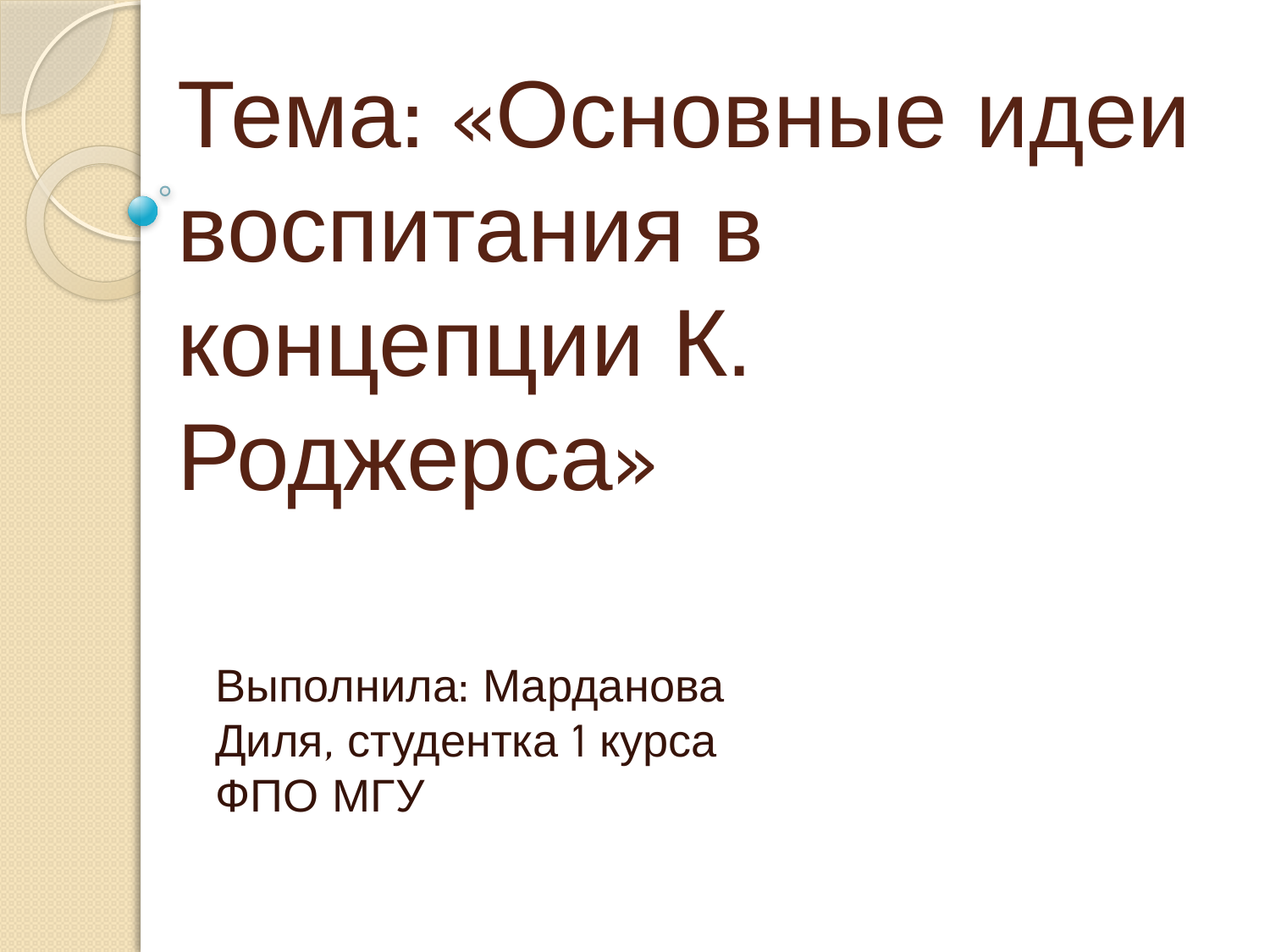

# Тема: «Основные идеи воспитания в концепции К. Роджерса»
Выполнила: Марданова Диля, студентка 1 курса ФПО МГУ